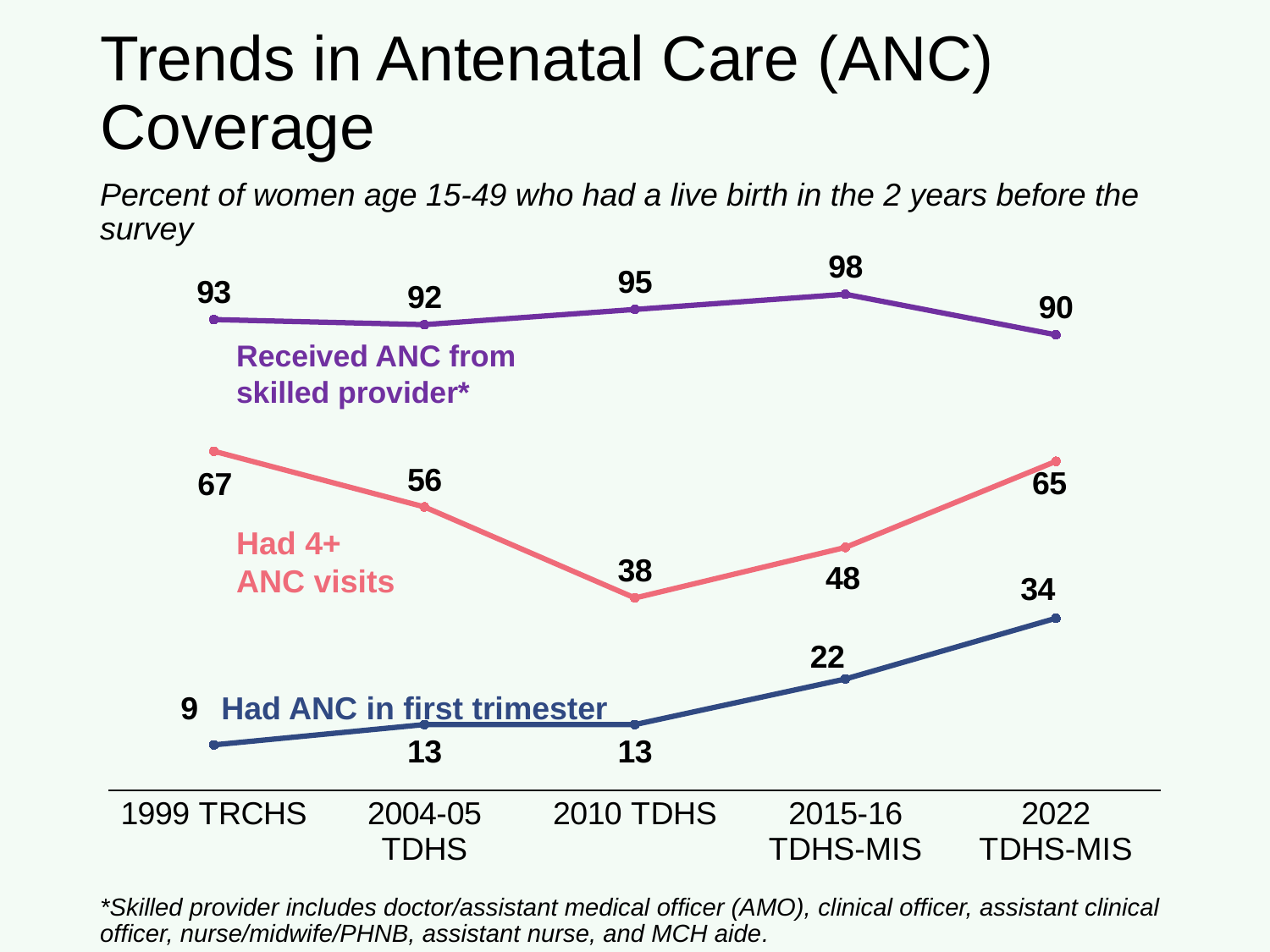

# Trends in Antenatal Care (ANC) Coverage
Percent of women age 15-49 who had a live birth in the 2 years before the survey

### Chart

| Category | Any ANC from a skilled provider | Had 4+ ANC visits | Had ANC in first trimester |
|---|---|---|---|
| 1999 TRCHS | 93.0 | 67.0 | 9.0 |
| 2004-05 TDHS | 92.0 | 56.0 | 13.0 |
| 2010 TDHS | 95.0 | 38.0 | 13.0 |
| 2015-16
TDHS-MIS | 98.0 | 48.0 | 22.0 |
| 2022
TDHS-MIS | 90.0 | 65.0 | 34.0 |
Received ANC from skilled provider*
Had 4+
ANC visits
Had ANC in first trimester
*Skilled provider includes doctor/assistant medical officer (AMO), clinical officer, assistant clinical officer, nurse/midwife/PHNB, assistant nurse, and MCH aide.